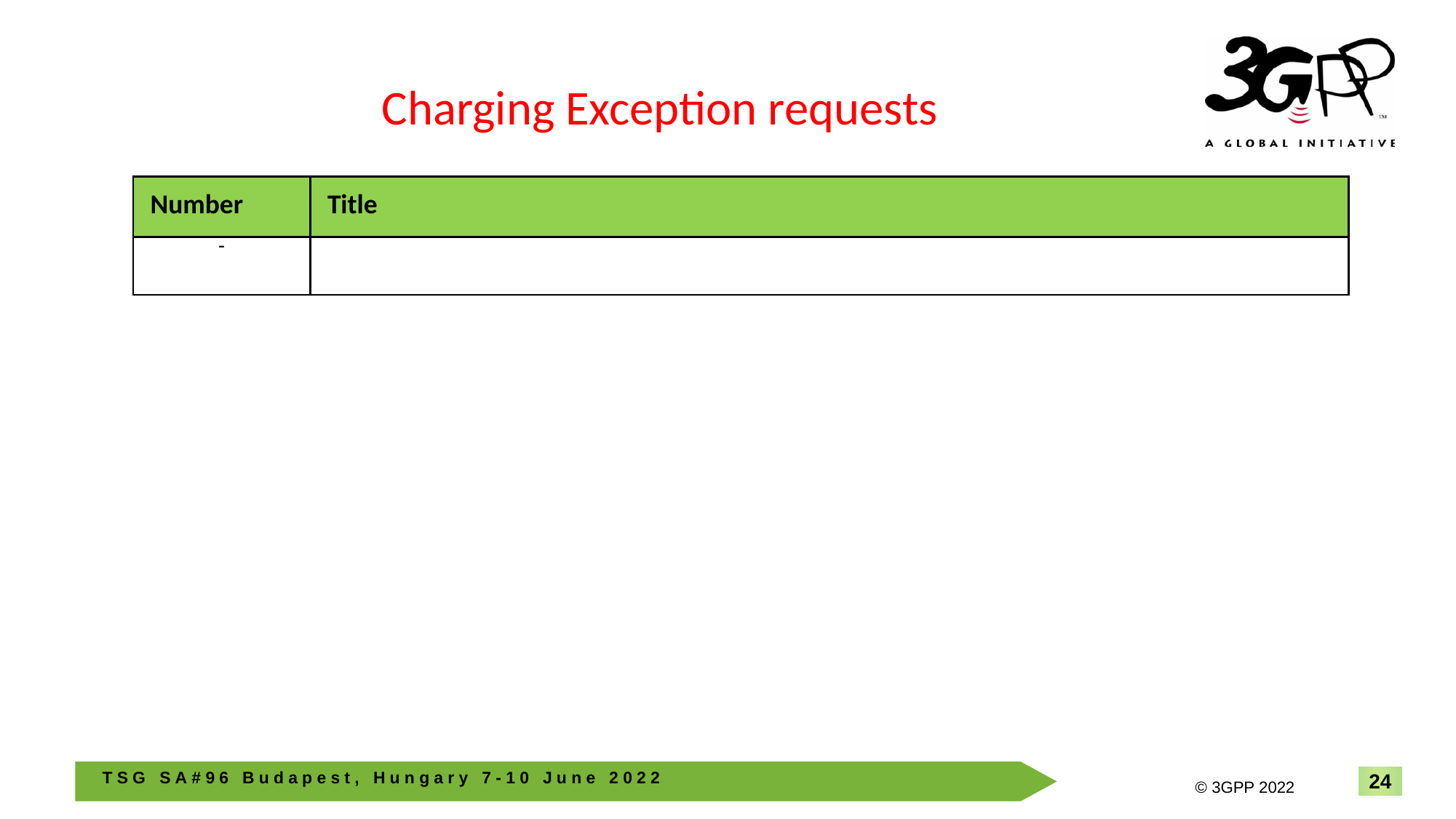

Charging Exception requests
| Number | Title |
| --- | --- |
| - |  |